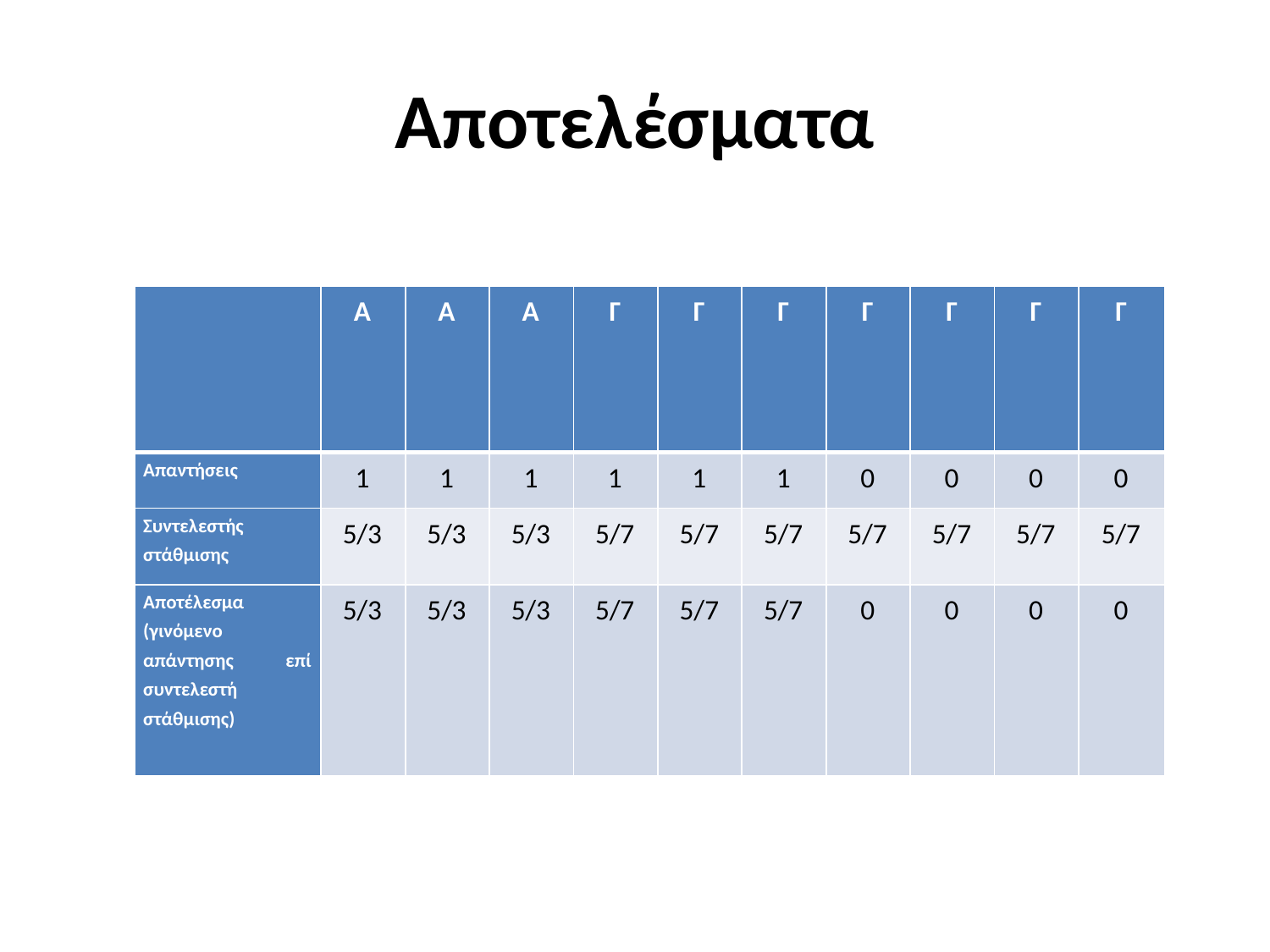

# Αποτελέσματα
|  | Α | Α | Α | Γ | Γ | Γ | Γ | Γ | Γ | Γ |
| --- | --- | --- | --- | --- | --- | --- | --- | --- | --- | --- |
| Απαντήσεις | 1 | 1 | 1 | 1 | 1 | 1 | 0 | 0 | 0 | 0 |
| Συντελεστής στάθμισης | 5/3 | 5/3 | 5/3 | 5/7 | 5/7 | 5/7 | 5/7 | 5/7 | 5/7 | 5/7 |
| Αποτέλεσμα (γινόμενο απάντησης επί συντελεστή στάθμισης) | 5/3 | 5/3 | 5/3 | 5/7 | 5/7 | 5/7 | 0 | 0 | 0 | 0 |